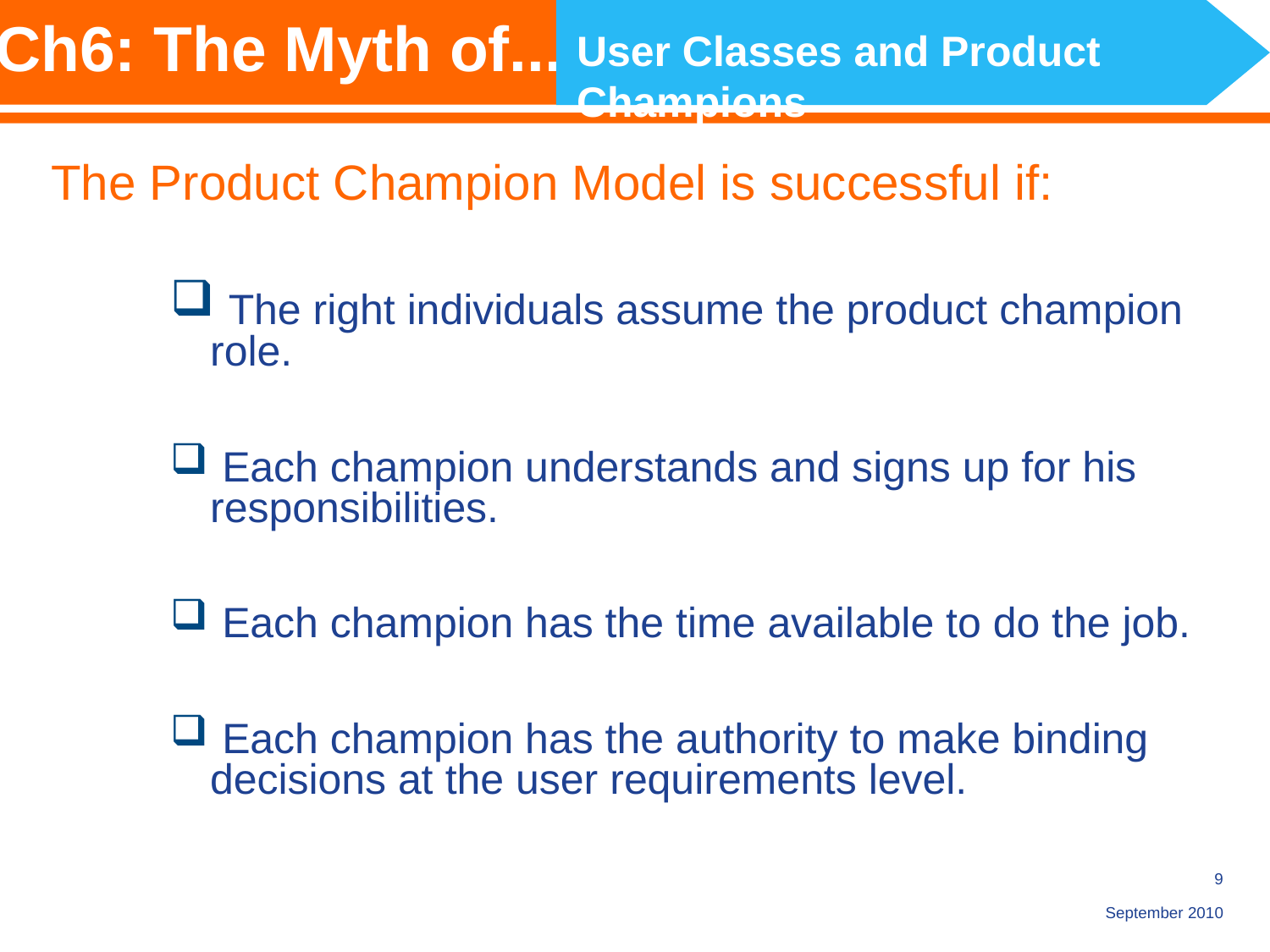

Ch6: The Myth of...
User Classes and Product Champions

The Product Champion Model is successful if:

 The right individuals assume the product champion role.

 Each champion understands and signs up for his responsibilities.

 Each champion has the time available to do the job.

 Each champion has the authority to make binding decisions at the user requirements level.